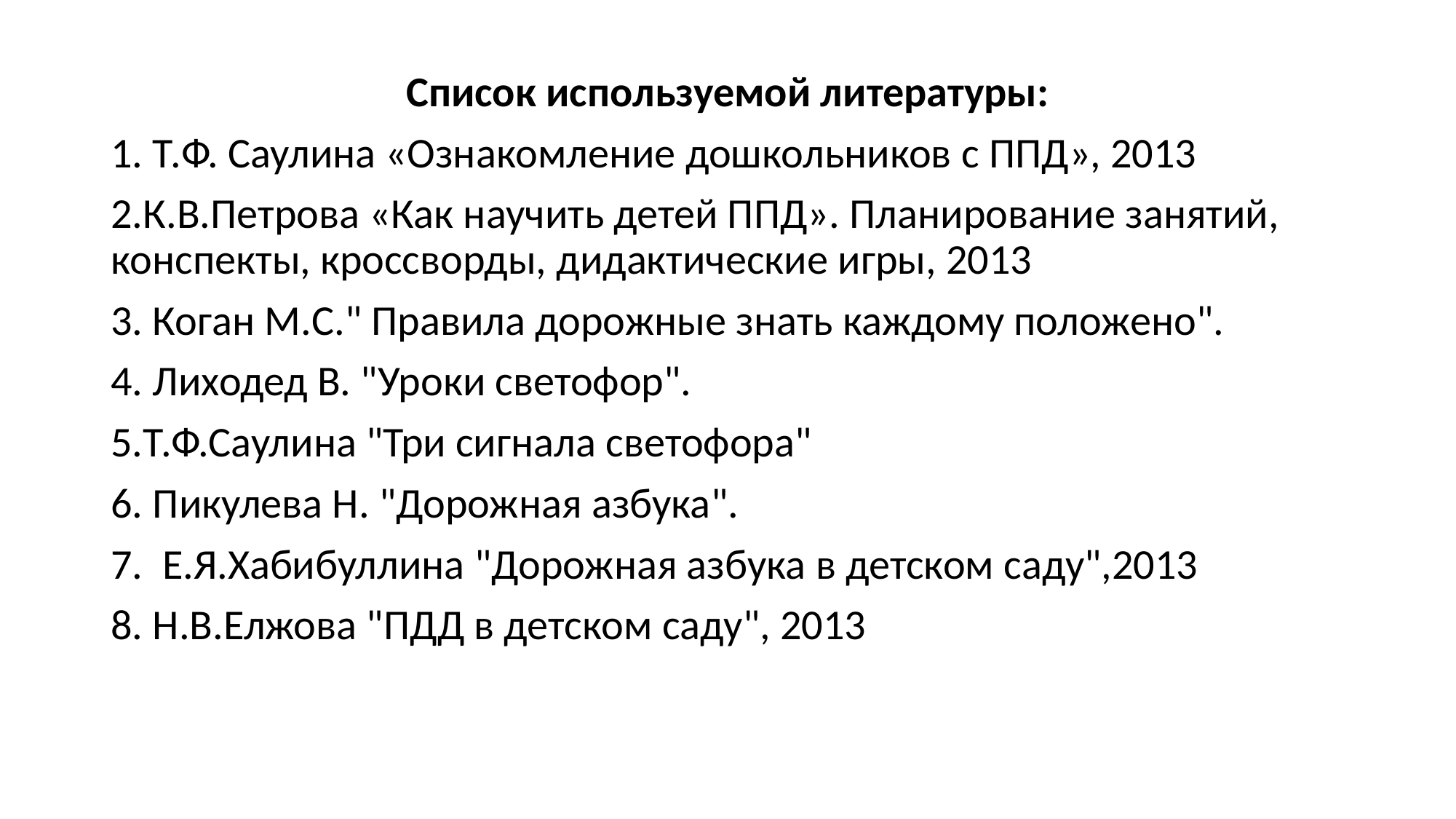

Список используемой литературы:
1. Т.Ф. Саулина «Ознакомление дошкольников с ППД», 2013
2.К.В.Петрова «Как научить детей ППД». Планирование занятий, конспекты, кроссворды, дидактические игры, 2013
3. Коган М.С." Правила дорожные знать каждому положено".
4. Лиходед В. "Уроки светофор".
5.Т.Ф.Саулина "Три сигнала светофора"
6. Пикулева Н. "Дорожная азбука".
7.  Е.Я.Хабибуллина "Дорожная азбука в детском саду",2013
8. Н.В.Елжова "ПДД в детском саду", 2013